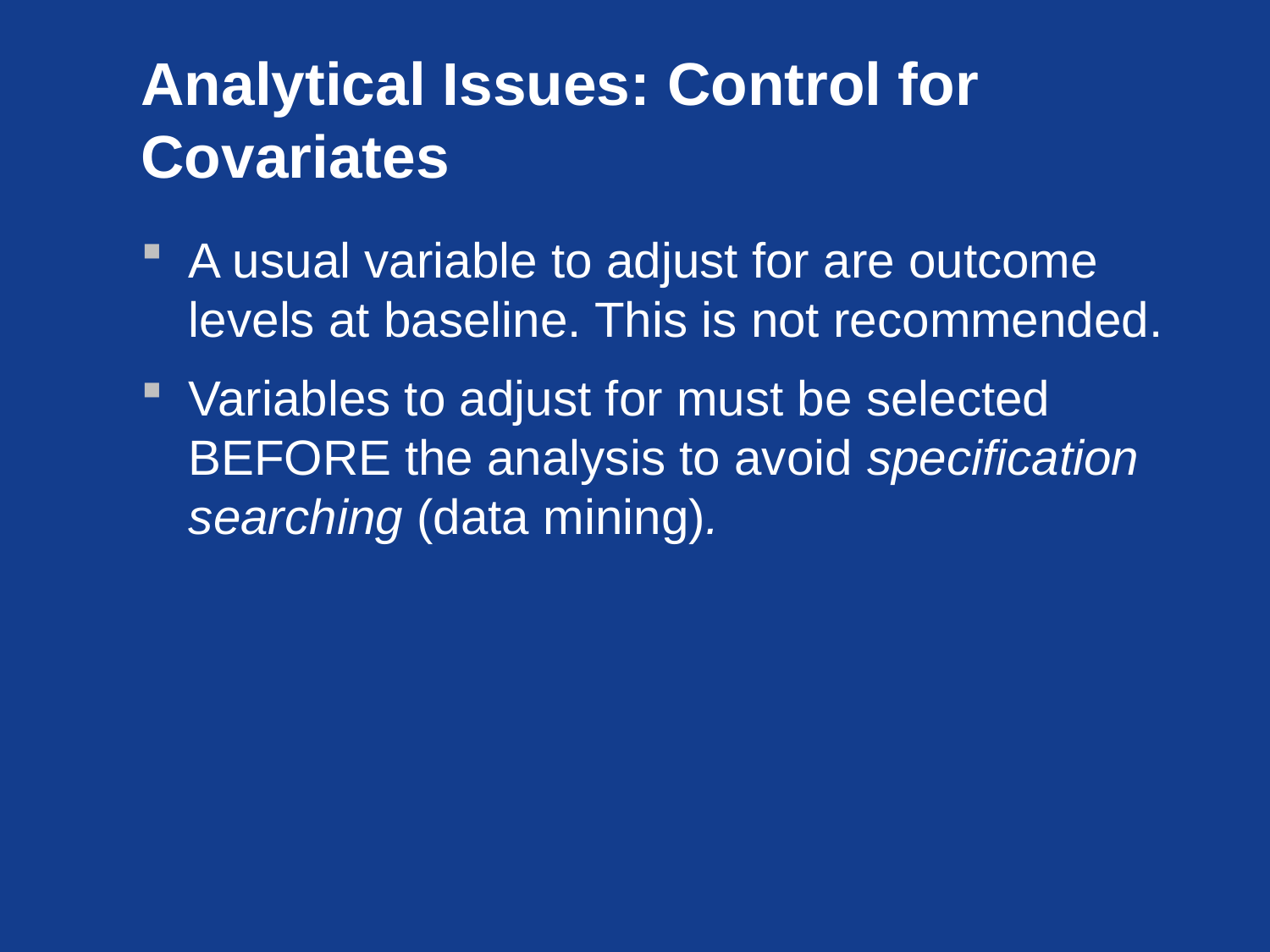

# Analytical Issues: Control for Covariates
A usual variable to adjust for are outcome levels at baseline. This is not recommended.
Variables to adjust for must be selected BEFORE the analysis to avoid specification searching (data mining).